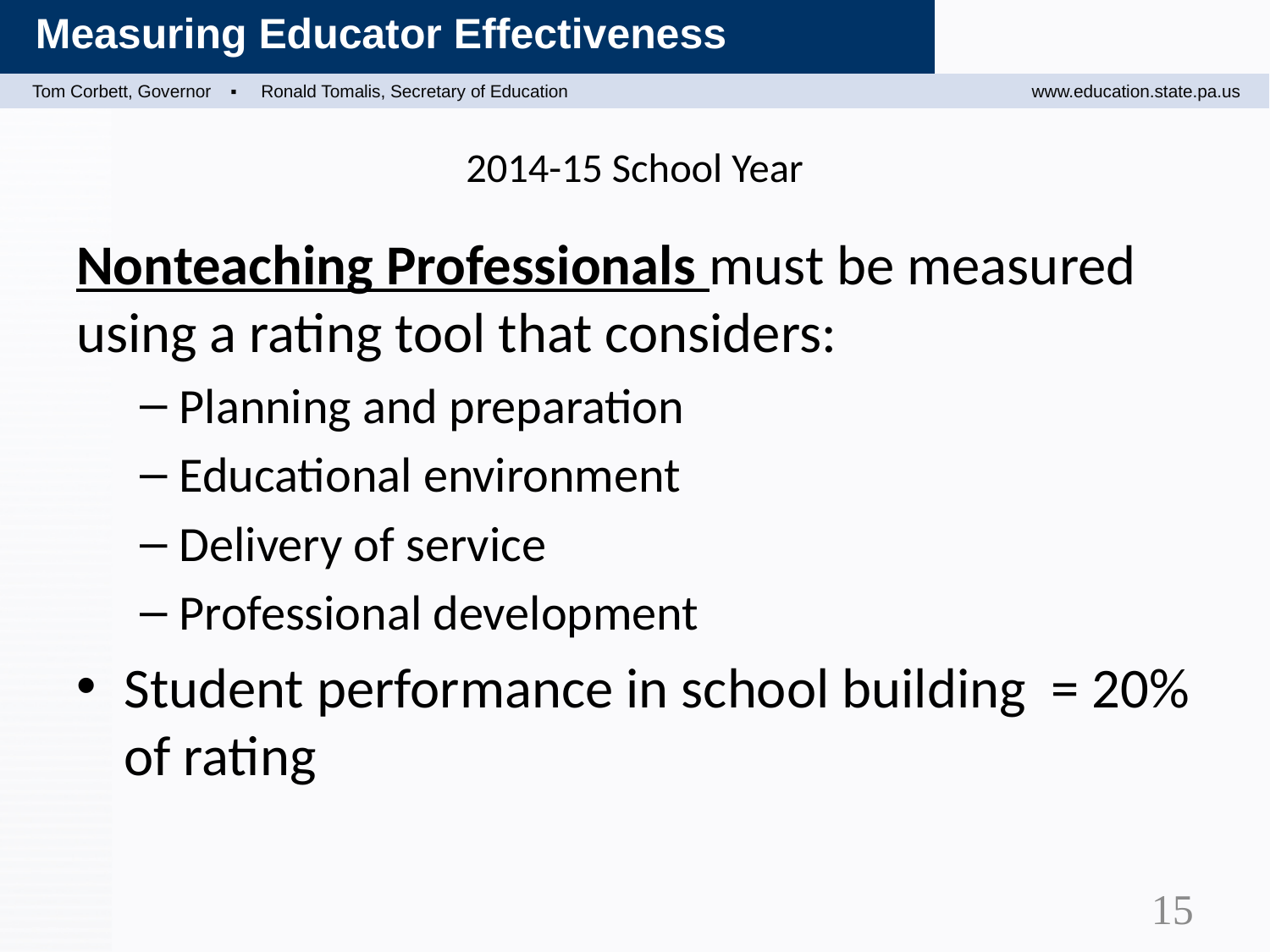

# 2014-15 School Year
Nonteaching Professionals must be measured using a rating tool that considers:
Planning and preparation
Educational environment
Delivery of service
Professional development
Student performance in school building  = 20% of rating
15